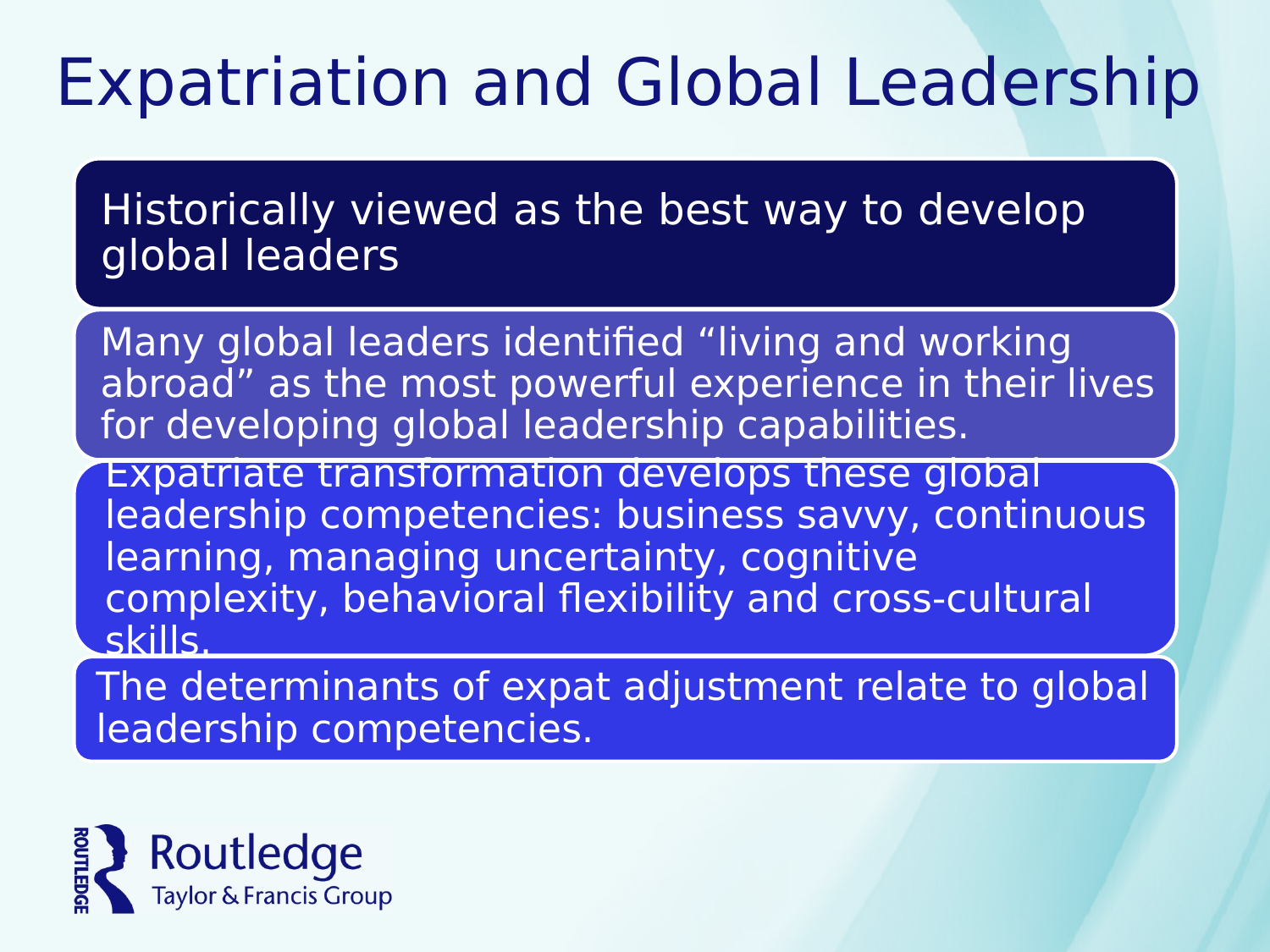

# Expatriation and Global Leadership
Historically viewed as the best way to develop global leaders
Many global leaders identified “living and working abroad” as the most powerful experience in their lives for developing global leadership capabilities.
Expatriate transformation develops these global leadership competencies: business savvy, continuous learning, managing uncertainty, cognitive complexity, behavioral flexibility and cross-cultural skills.
The determinants of expat adjustment relate to global leadership competencies.